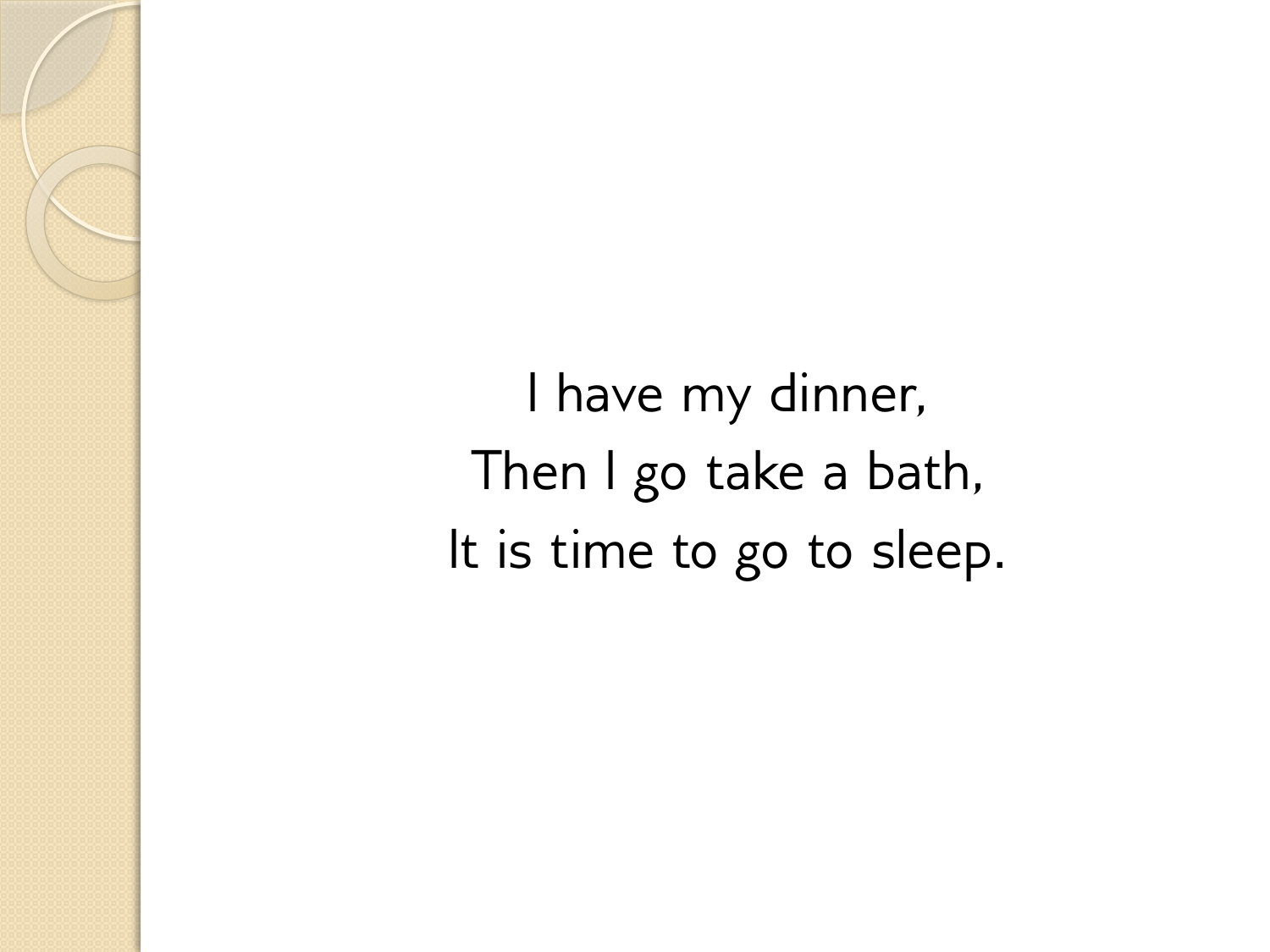

I have my dinner,
Then I go take a bath,
It is time to go to sleep.